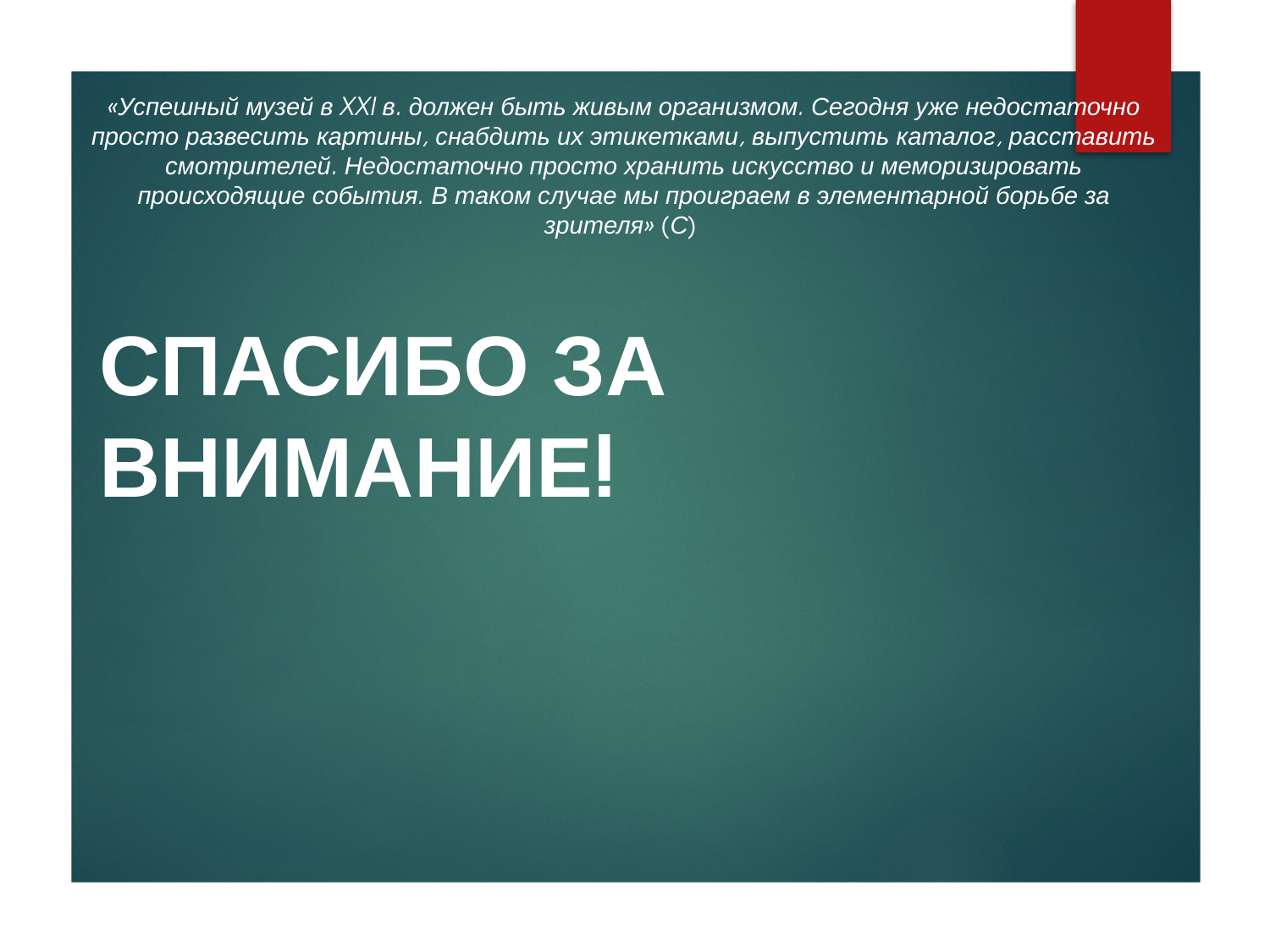

«Успешный музей в XXI в. должен быть живым организмом. Сегодня уже недостаточно просто развесить картины, снабдить их этикетками, выпустить каталог, расставить смотрителей. Недостаточно просто хранить искусство и меморизировать происходящие события. В таком случае мы проиграем в элементарной борьбе за зрителя» (С)
# СПАСИБО ЗА ВНИМАНИЕ!